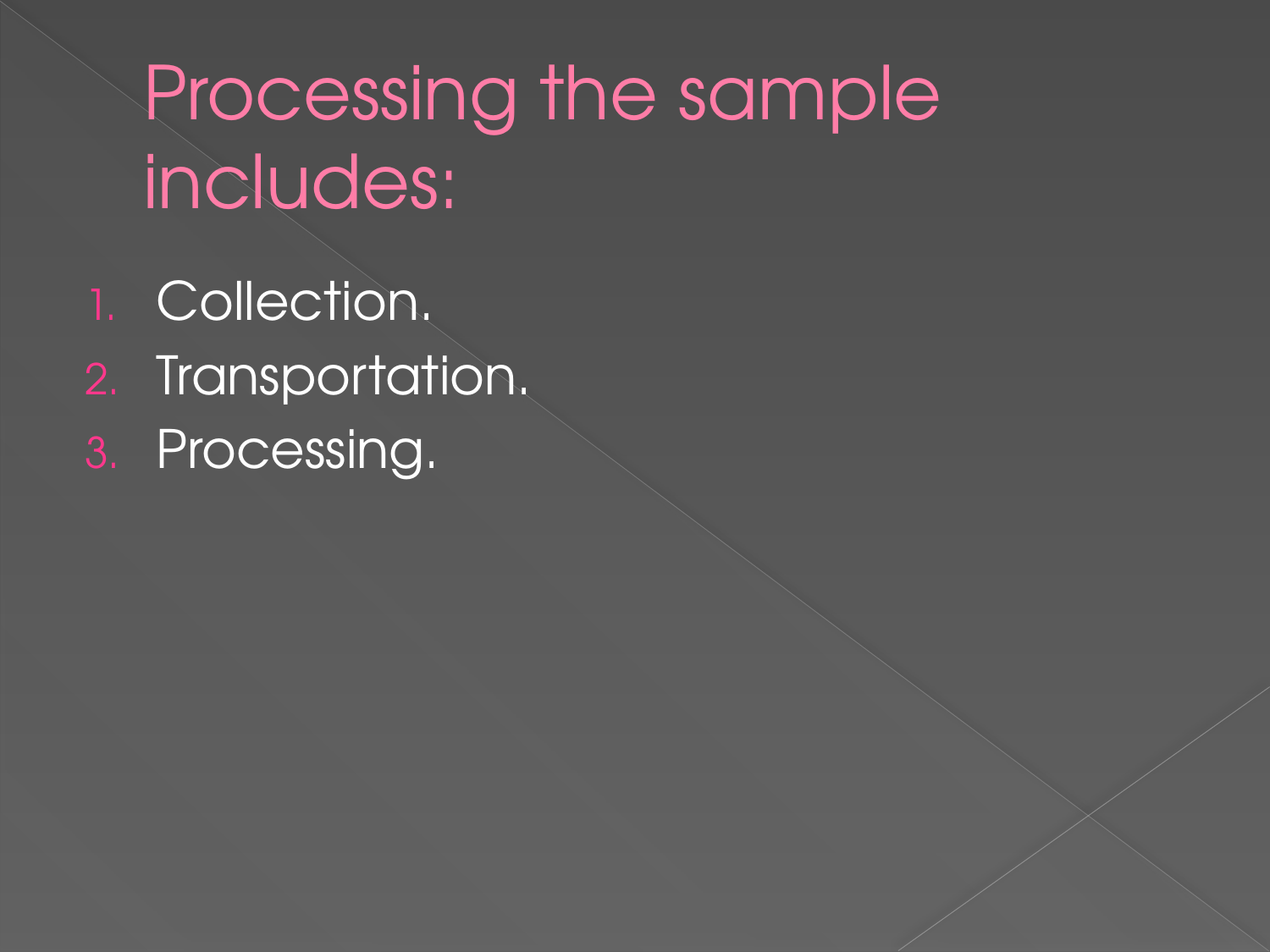

# Processing the sample includes:
Collection.
Transportation.
Processing.